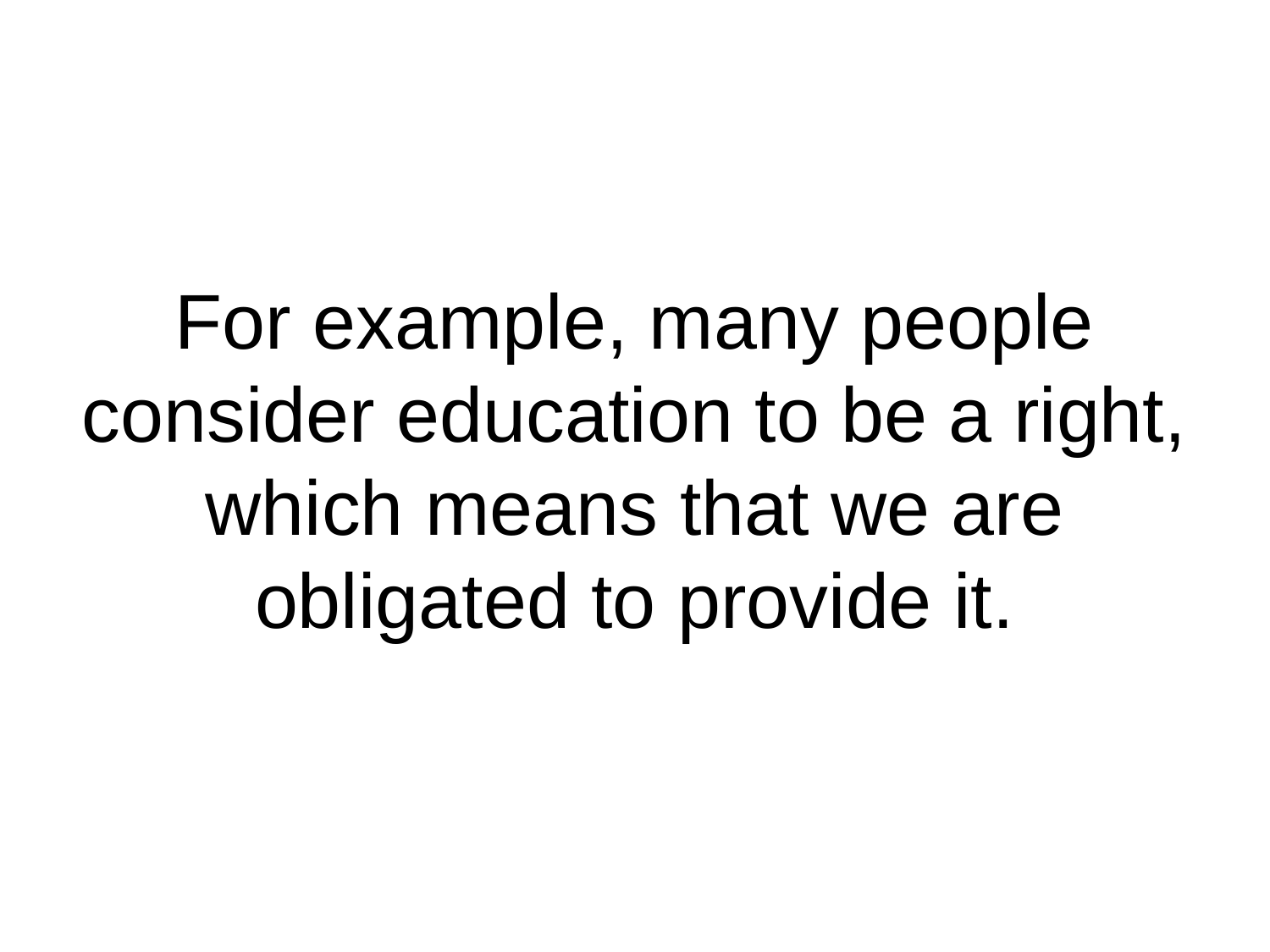

# For example, many people consider education to be a right, which means that we are obligated to provide it.